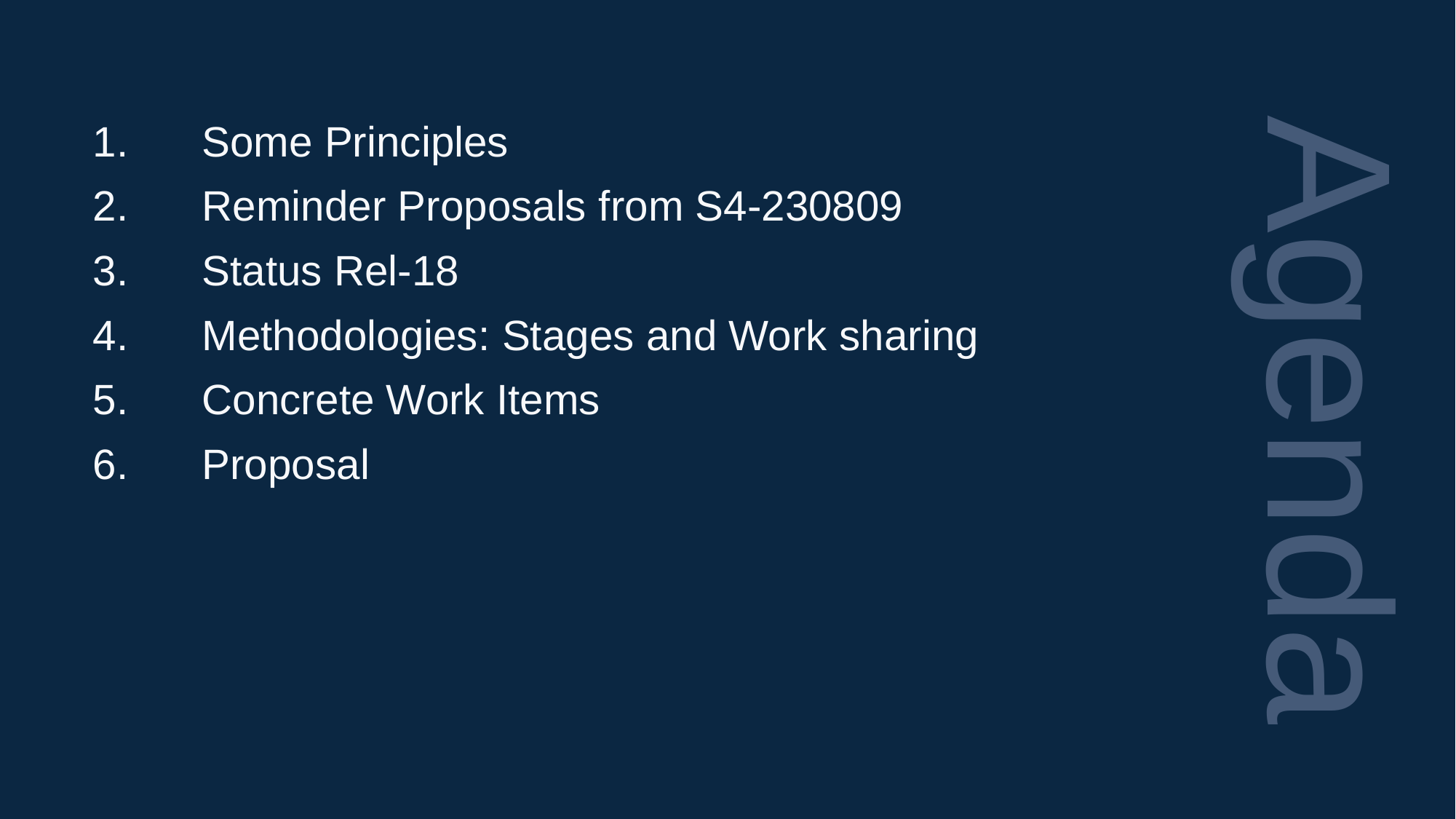

Some Principles
Reminder Proposals from S4-230809
Status Rel-18
Methodologies: Stages and Work sharing
Concrete Work Items
Proposal